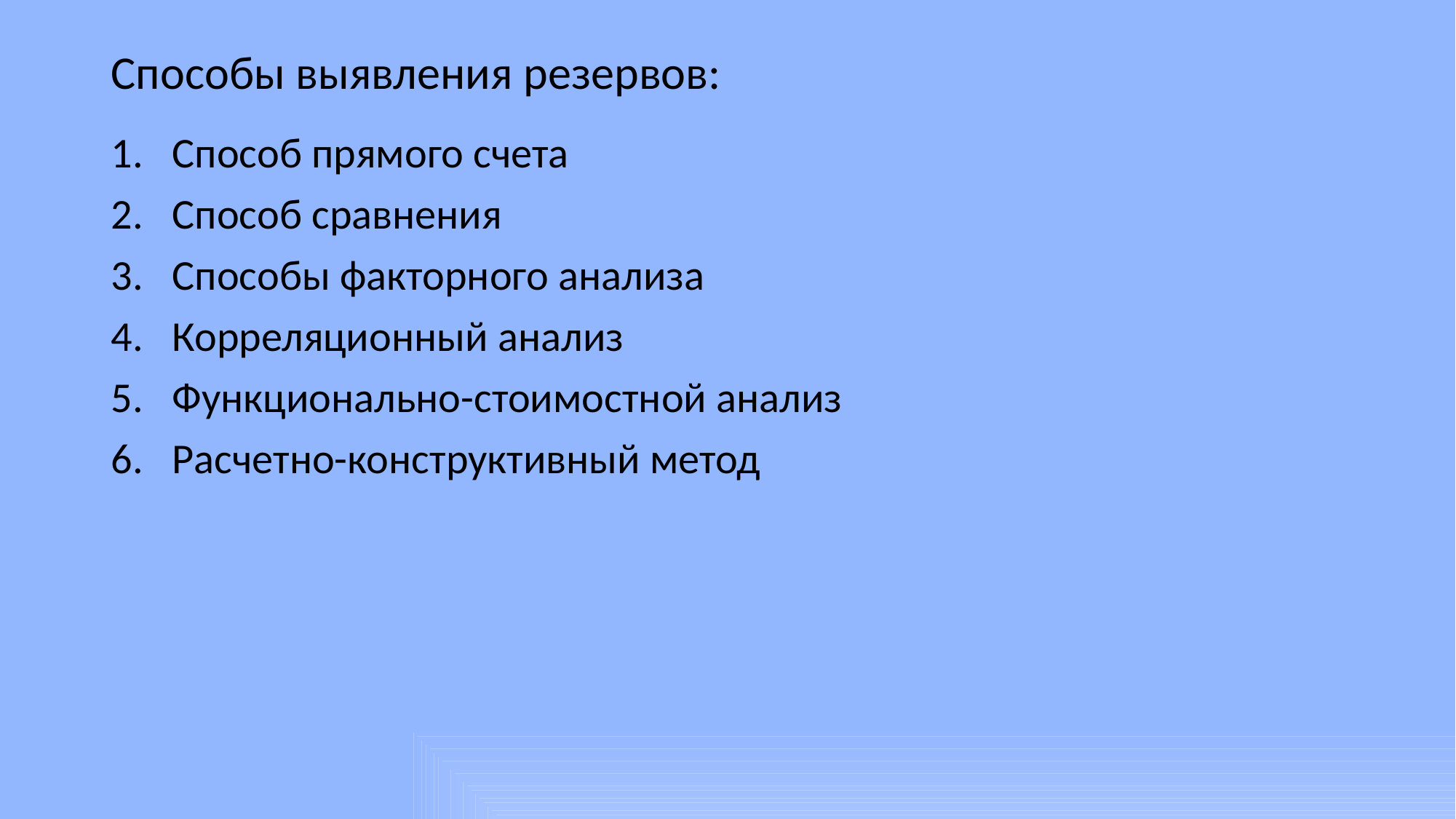

# Способы выявления резервов:
Способ прямого счета
Способ сравнения
Способы факторного анализа
Корреляционный анализ
Функционально-стоимостной анализ
Расчетно-конструктивный метод